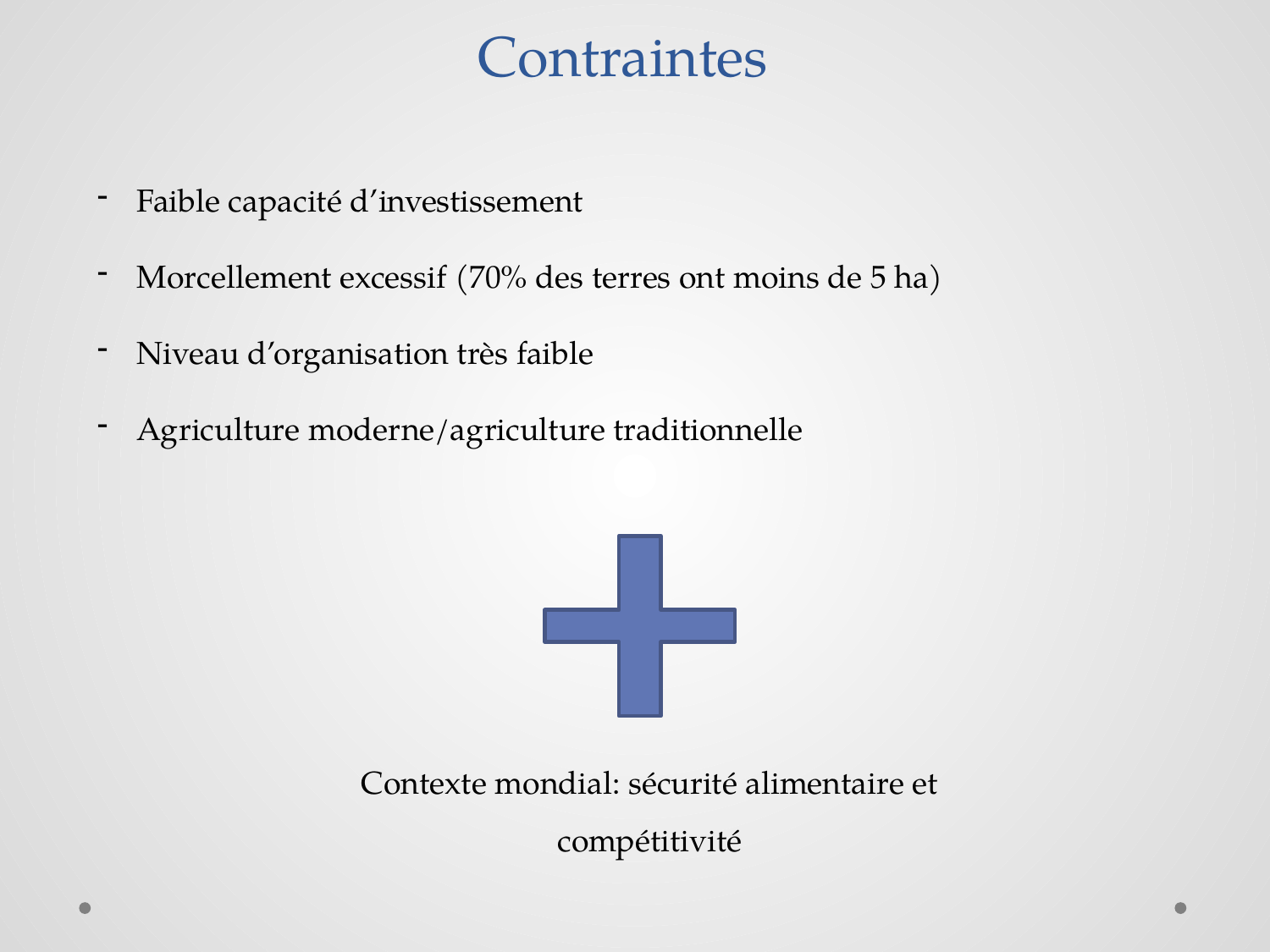

# Contraintes
Faible capacité d’investissement
Morcellement excessif (70% des terres ont moins de 5 ha)
Niveau d’organisation très faible
Agriculture moderne/agriculture traditionnelle

Contexte mondial: sécurité alimentaire et compétitivité